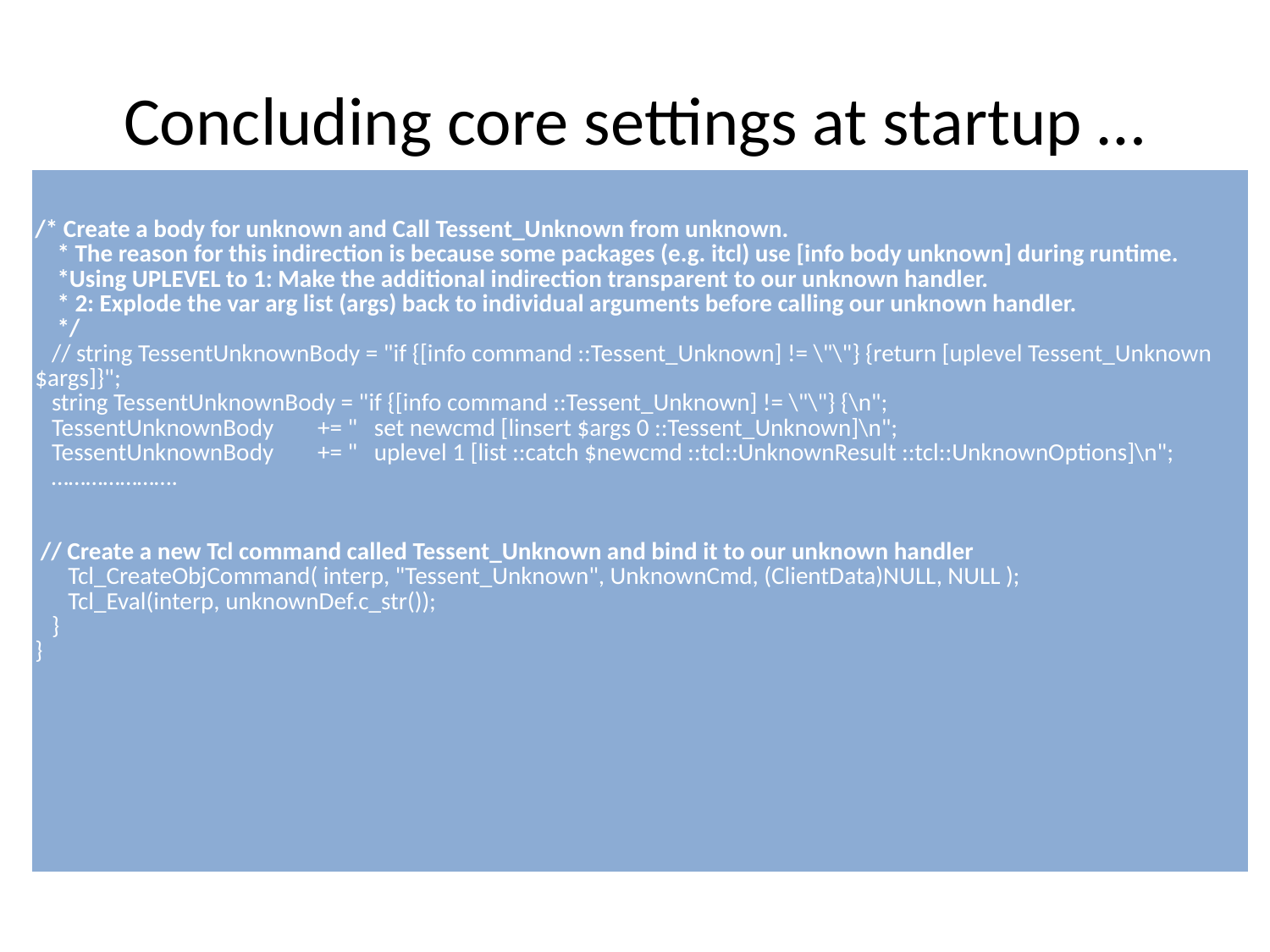

# Concluding core settings at startup …
| /\* Create a body for unknown and Call Tessent\_Unknown from unknown. \* The reason for this indirection is because some packages (e.g. itcl) use [info body unknown] during runtime. \*Using UPLEVEL to 1: Make the additional indirection transparent to our unknown handler. \* 2: Explode the var arg list (args) back to individual arguments before calling our unknown handler. \*/ // string TessentUnknownBody = "if {[info command ::Tessent\_Unknown] != \"\"} {return [uplevel Tessent\_Unknown $args]}"; string TessentUnknownBody = "if {[info command ::Tessent\_Unknown] != \"\"} {\n"; TessentUnknownBody += " set newcmd [linsert $args 0 ::Tessent\_Unknown]\n"; TessentUnknownBody += " uplevel 1 [list ::catch $newcmd ::tcl::UnknownResult ::tcl::UnknownOptions]\n"; …………………. // Create a new Tcl command called Tessent\_Unknown and bind it to our unknown handler Tcl\_CreateObjCommand( interp, "Tessent\_Unknown", UnknownCmd, (ClientData)NULL, NULL ); Tcl\_Eval(interp, unknownDef.c\_str()); } } |
| --- |